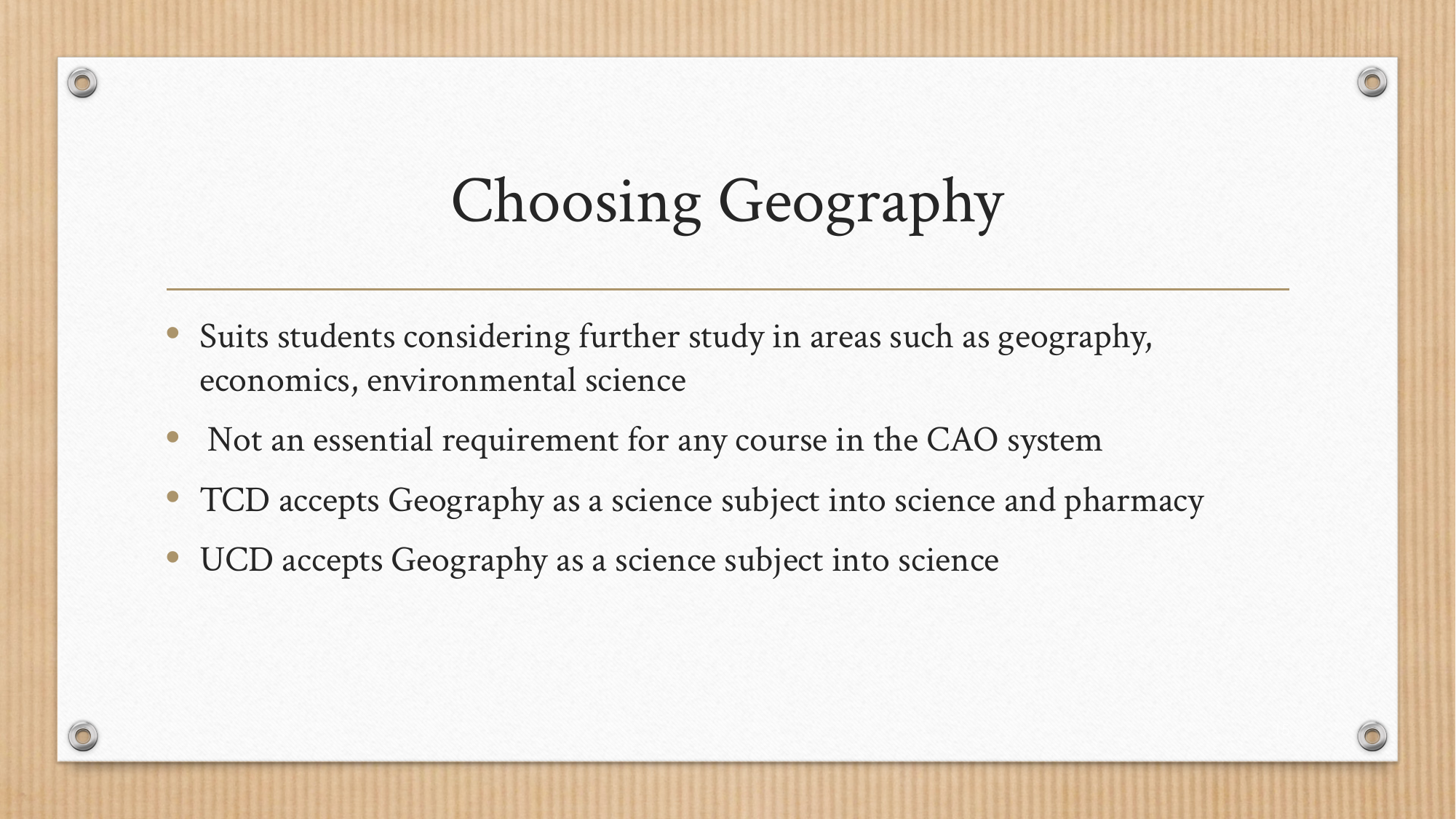

# Choosing Geography
Suits students considering further study in areas such as geography, economics, environmental science
 Not an essential requirement for any course in the CAO system
TCD accepts Geography as a science subject into science and pharmacy
UCD accepts Geography as a science subject into science
15